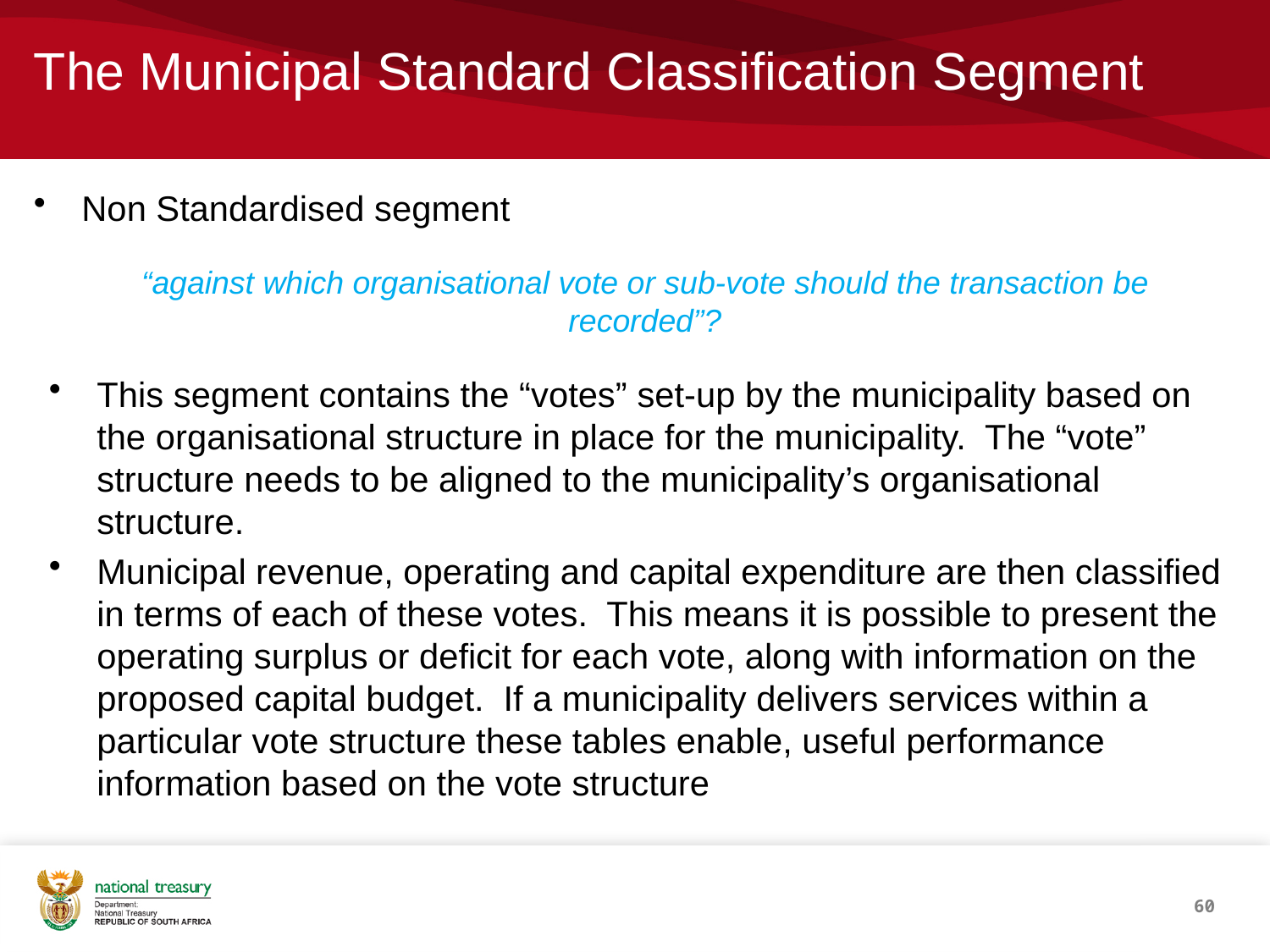

# The Municipal Standard Classification Segment
Non Standardised segment

“against which organisational vote or sub-vote should the transaction be recorded”?
This segment contains the “votes” set-up by the municipality based on the organisational structure in place for the municipality.  The “vote” structure needs to be aligned to the municipality’s organisational structure.
Municipal revenue, operating and capital expenditure are then classified in terms of each of these votes.  This means it is possible to present the operating surplus or deficit for each vote, along with information on the proposed capital budget.  If a municipality delivers services within a particular vote structure these tables enable, useful performance information based on the vote structure
60